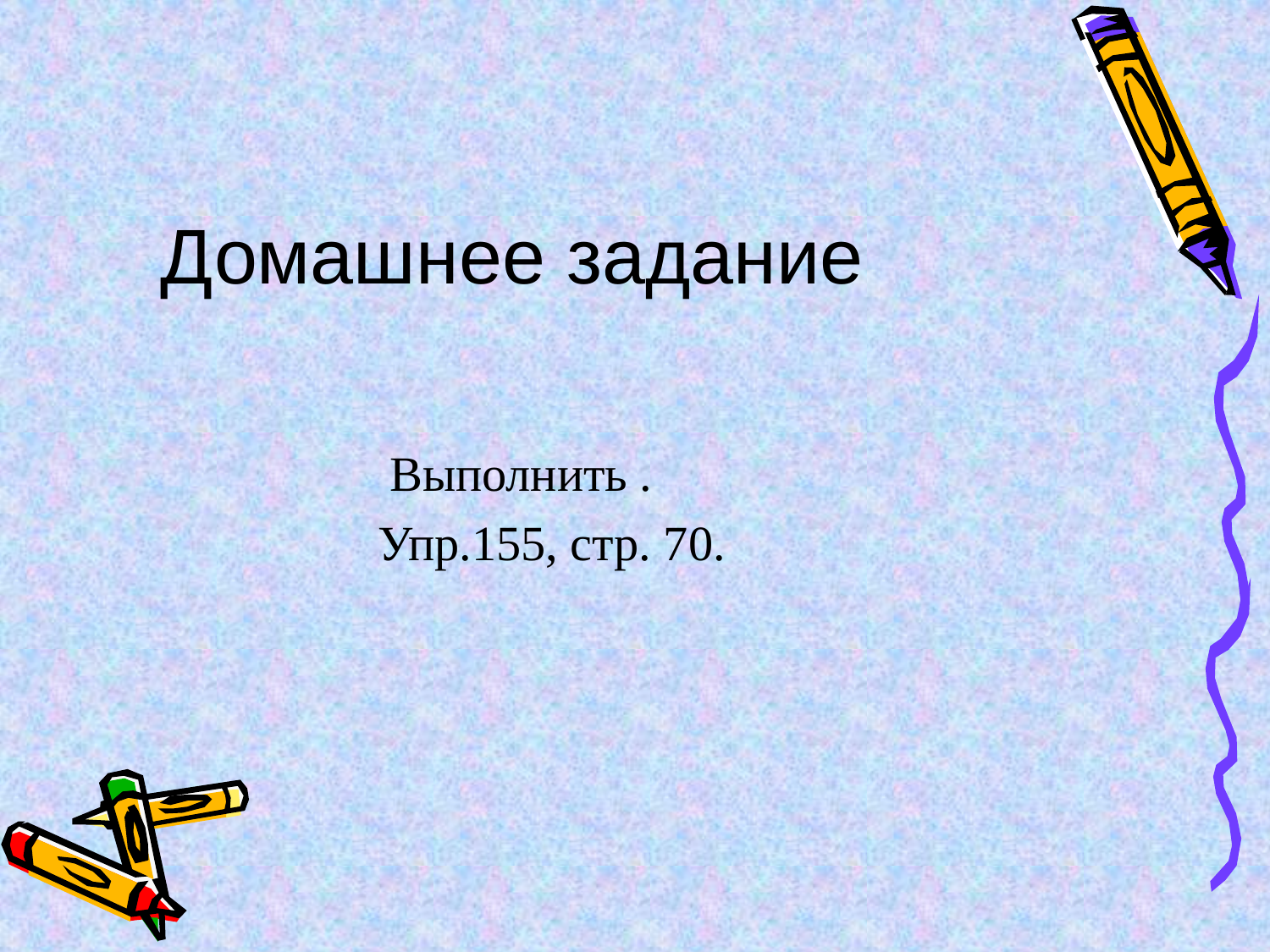

Домашнее задание

 Выполнить .
Упр.155, стр. 70.